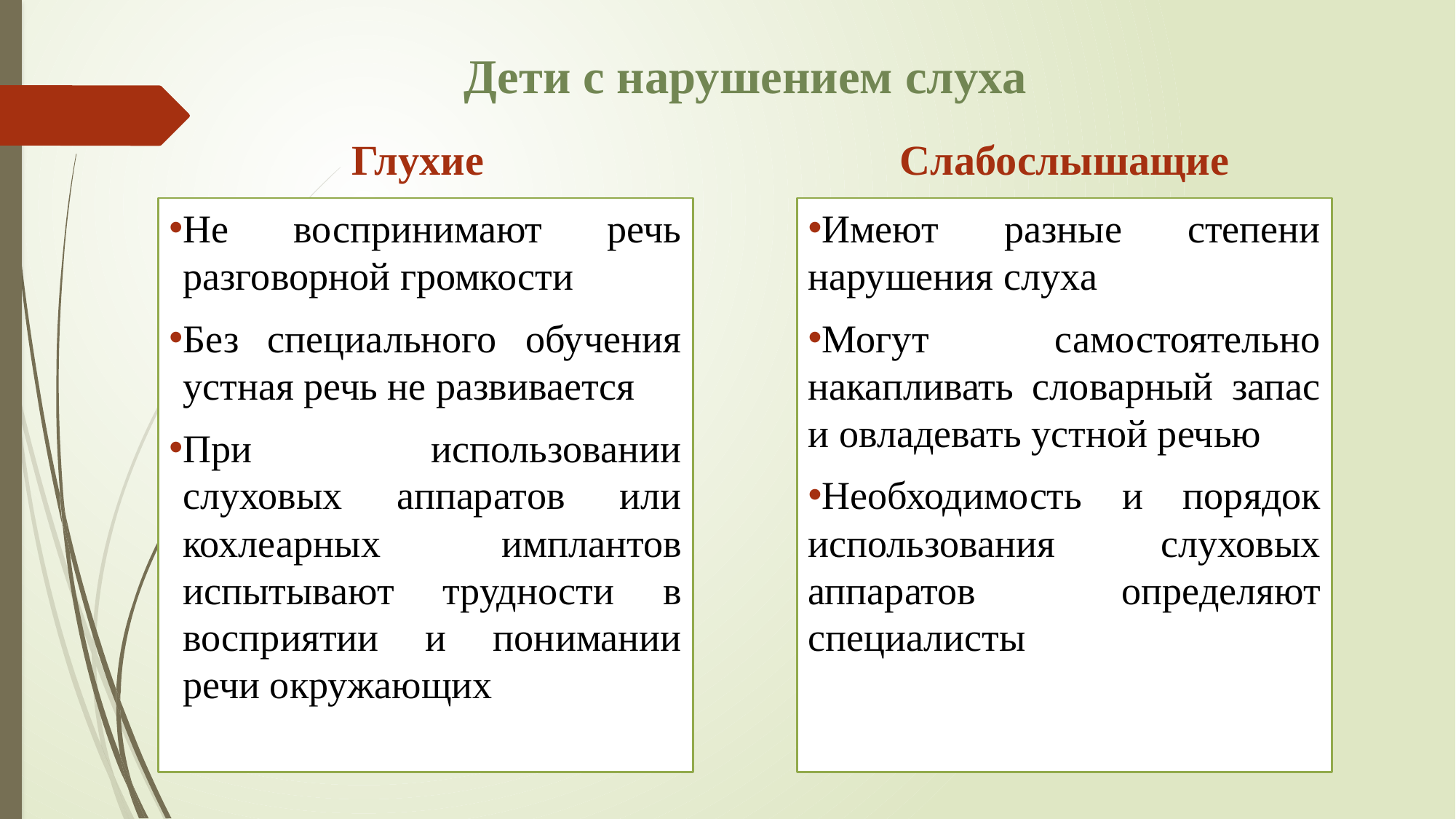

# Дети с нарушением слуха
Слабослышащие

Глухие

Не воспринимают речь разговорной громкости
Без специального обучения устная речь не развивается
При использовании слуховых аппаратов или кохлеарных имплантов испытывают трудности в восприятии и понимании речи окружающих
Имеют разные степени нарушения слуха
Могут самостоятельно накапливать словарный запас и овладевать устной речью
Необходимость и порядок использования слуховых аппаратов определяют специалисты